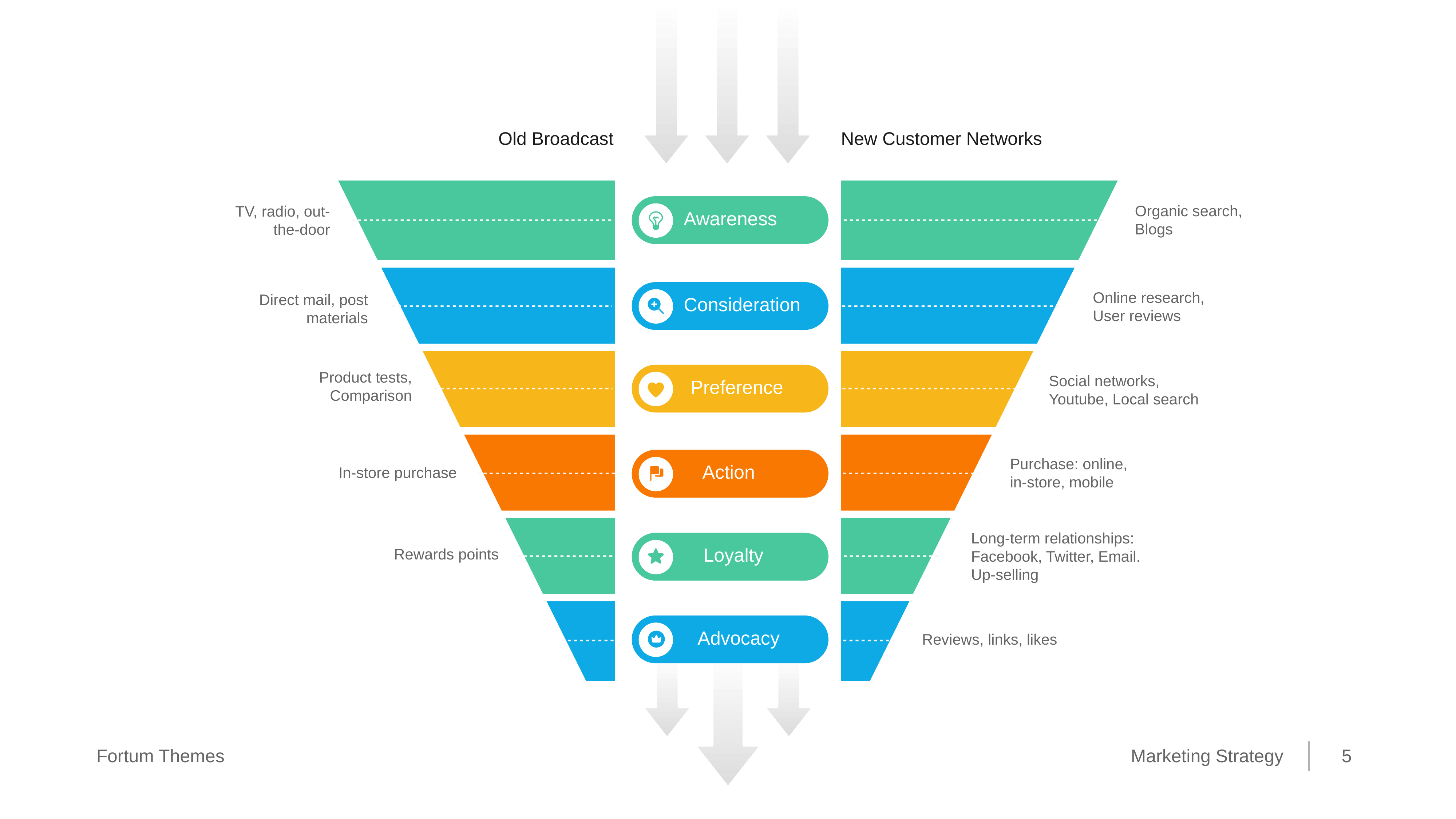

Old Broadcast
New Customer Networks

Awareness

Organic search, Blogs
TV, radio, out-the-door

Consideration

Online research, User reviews
Direct mail, post materials

Product tests, Comparison

Social networks, Youtube, Local search

Preference

Action

Purchase: online, in-store, mobile
In-store purchase

Long-term relationships: Facebook, Twitter, Email. Up-selling

Loyalty
Rewards points

Advocacy
Reviews, links, likes

5